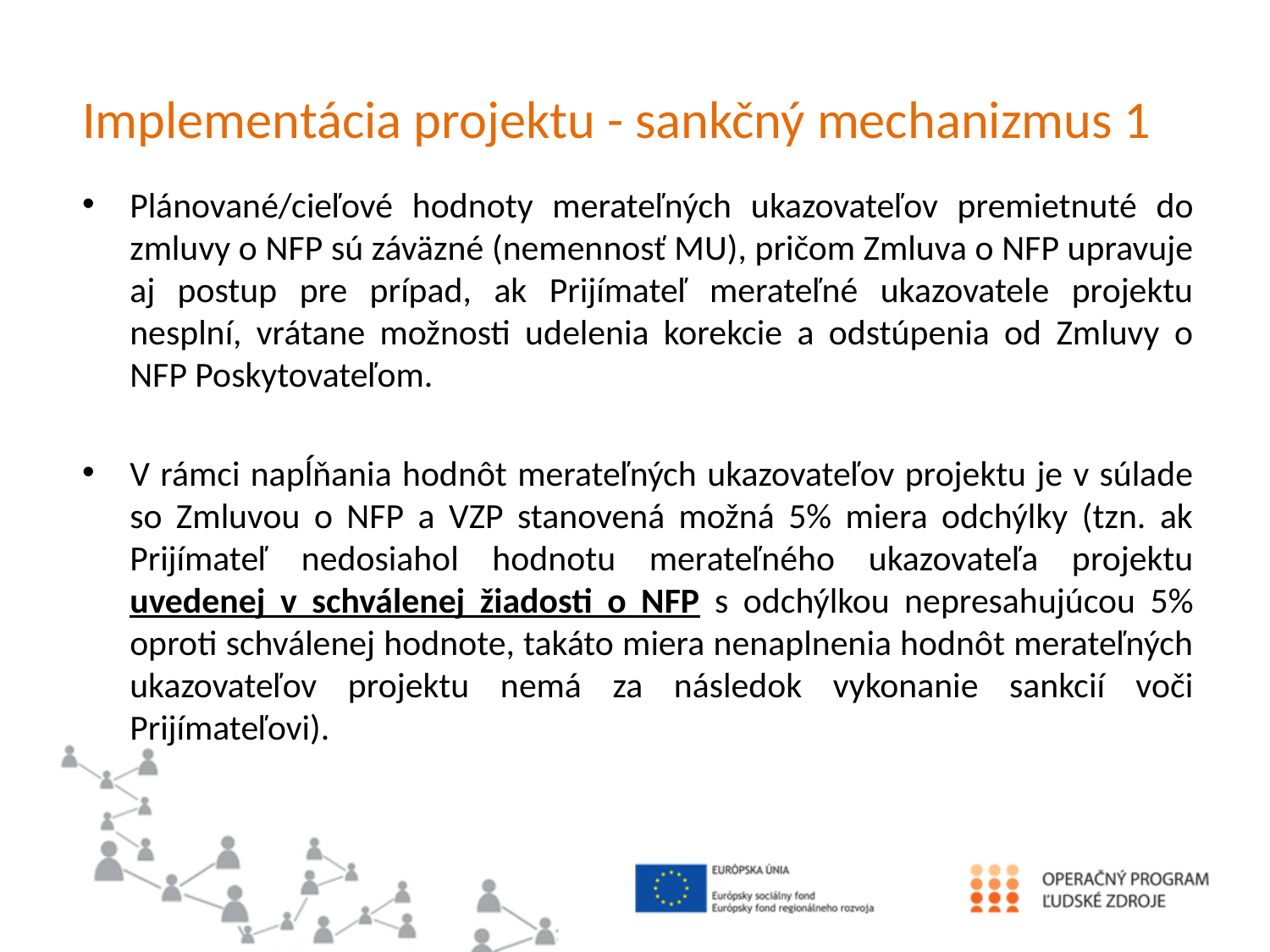

# Implementácia projektu - sankčný mechanizmus 1
Plánované/cieľové hodnoty merateľných ukazovateľov premietnuté do zmluvy o NFP sú záväzné (nemennosť MU), pričom Zmluva o NFP upravuje aj postup pre prípad, ak Prijímateľ merateľné ukazovatele projektu nesplní, vrátane možnosti udelenia korekcie a odstúpenia od Zmluvy o NFP Poskytovateľom.

V rámci napĺňania hodnôt merateľných ukazovateľov projektu je v súlade so Zmluvou o NFP a VZP stanovená možná 5% miera odchýlky (tzn. ak Prijímateľ nedosiahol hodnotu merateľného ukazovateľa projektu uvedenej v schválenej žiadosti o NFP s odchýlkou nepresahujúcou 5% oproti schválenej hodnote, takáto miera nenaplnenia hodnôt merateľných ukazovateľov projektu nemá za následok vykonanie sankcií voči Prijímateľovi).